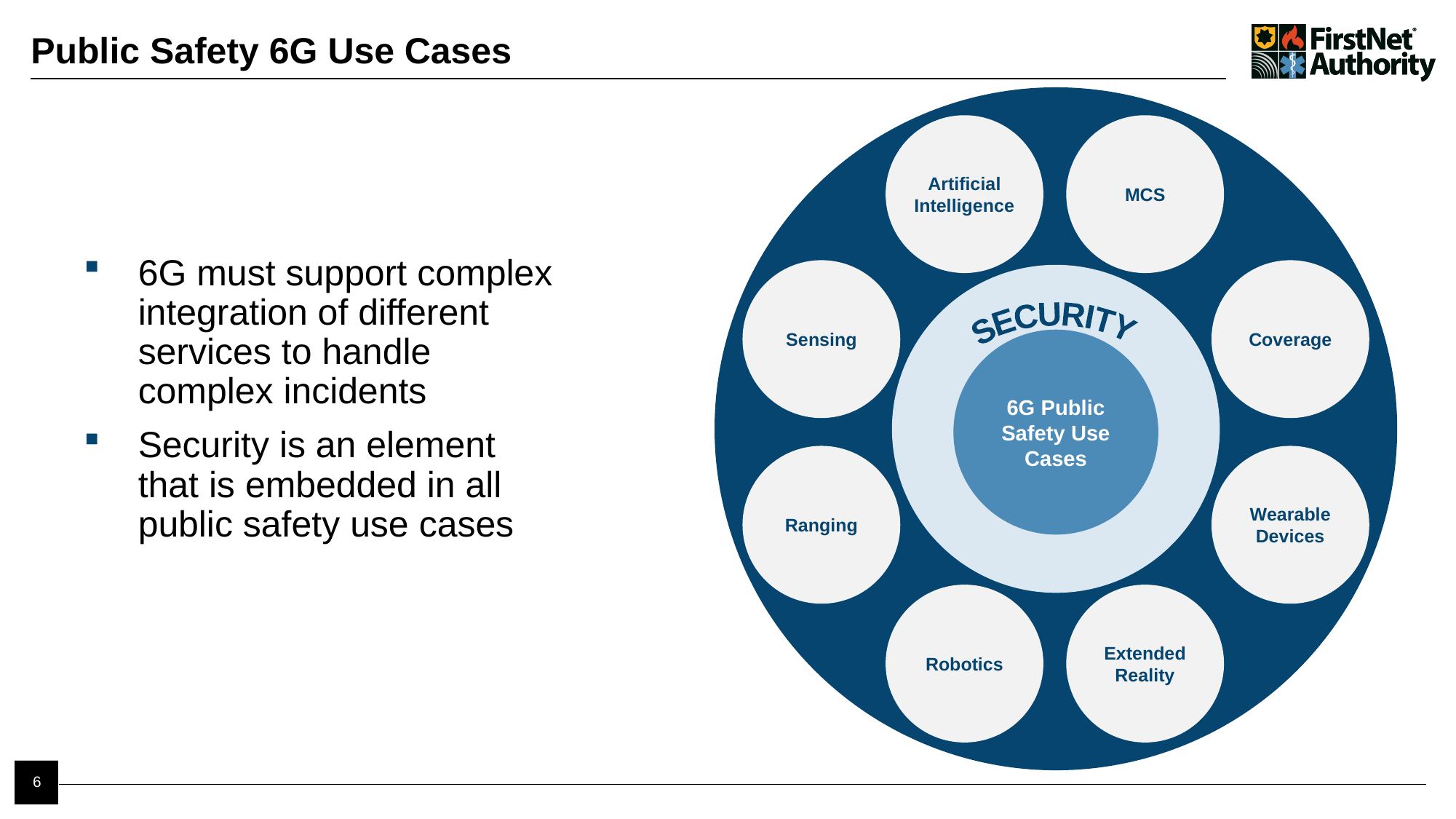

# Public Safety 6G Use Cases

Artificial Intelligence
MCS
Sensing
Coverage
Ranging
Wearable Devices
Robotics
Extended Reality

SECURITY
6G Public Safety Use Cases
6G must support complex integration of different services to handle complex incidents
Security is an element that is embedded in all public safety use cases